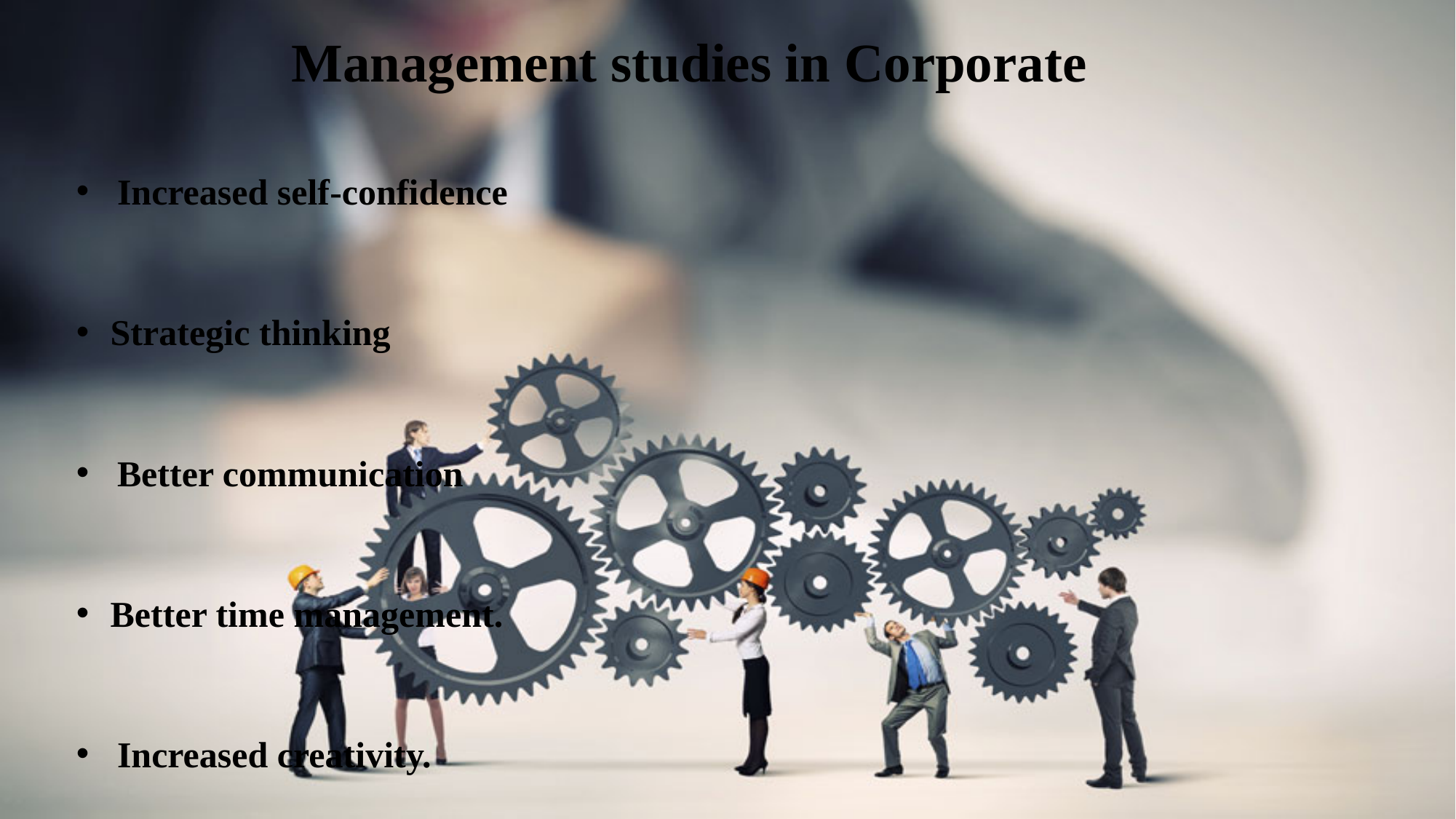

Management studies in Corporate
Increased self-confidence
Strategic thinking
Better communication
Better time management.
Increased creativity.